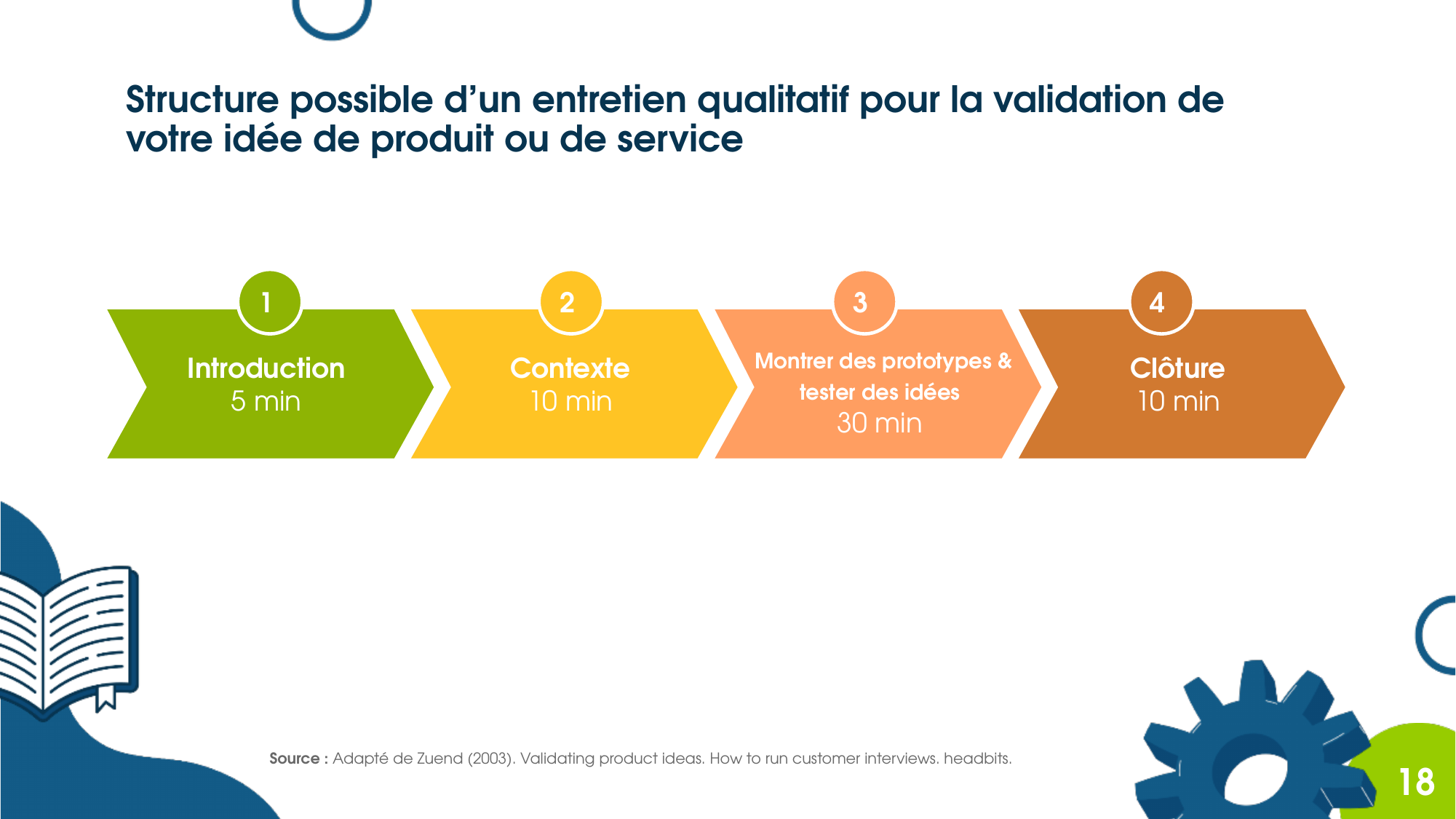

Structure possible d’un entretien qualitatif pour la validation de votre idée de produit ou de service
1
2
3
4
Introduction
5 min
Contexte
10 min

Clôture
10 min
Montrer des prototypes & tester des idées
30 min
Source : Adapté de Zuend (2003). Validating product ideas. How to run customer interviews. headbits.
18